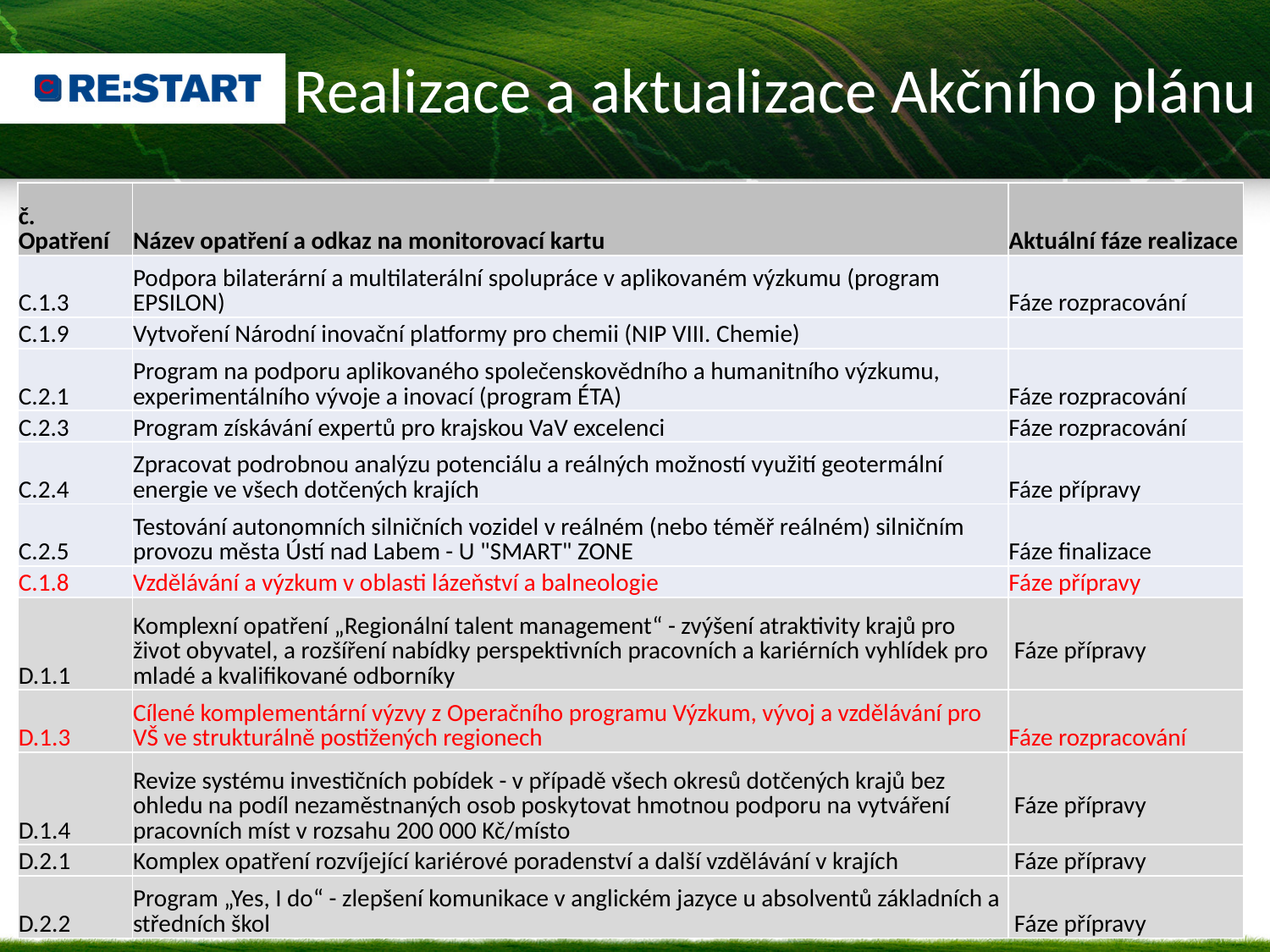

Realizace a aktualizace Akčního plánu
| č. Opatření | Název opatření a odkaz na monitorovací kartu | Aktuální fáze realizace |
| --- | --- | --- |
| C.1.3 | Podpora bilaterární a multilaterální spolupráce v aplikovaném výzkumu (program EPSILON) | Fáze rozpracování |
| C.1.9 | Vytvoření Národní inovační platformy pro chemii (NIP VIII. Chemie) |  |
| C.2.1 | Program na podporu aplikovaného společenskovědního a humanitního výzkumu, experimentálního vývoje a inovací (program ÉTA) | Fáze rozpracování |
| C.2.3 | Program získávání expertů pro krajskou VaV excelenci | Fáze rozpracování |
| C.2.4 | Zpracovat podrobnou analýzu potenciálu a reálných možností využití geotermální energie ve všech dotčených krajích | Fáze přípravy |
| C.2.5 | Testování autonomních silničních vozidel v reálném (nebo téměř reálném) silničním provozu města Ústí nad Labem - U "SMART" ZONE | Fáze finalizace |
| C.1.8 | Vzdělávání a výzkum v oblasti lázeňství a balneologie | Fáze přípravy |
| D.1.1 | Komplexní opatření „Regionální talent management“ - zvýšení atraktivity krajů pro život obyvatel, a rozšíření nabídky perspektivních pracovních a kariérních vyhlídek pro mladé a kvalifikované odborníky | Fáze přípravy |
| D.1.3 | Cílené komplementární výzvy z Operačního programu Výzkum, vývoj a vzdělávání pro VŠ ve strukturálně postižených regionech | Fáze rozpracování |
| D.1.4 | Revize systému investičních pobídek - v případě všech okresů dotčených krajů bez ohledu na podíl nezaměstnaných osob poskytovat hmotnou podporu na vytváření pracovních míst v rozsahu 200 000 Kč/místo | Fáze přípravy |
| D.2.1 | Komplex opatření rozvíjející kariérové poradenství a další vzdělávání v krajích | Fáze přípravy |
| D.2.2 | Program „Yes, I do“ - zlepšení komunikace v anglickém jazyce u absolventů základních a středních škol | Fáze přípravy |